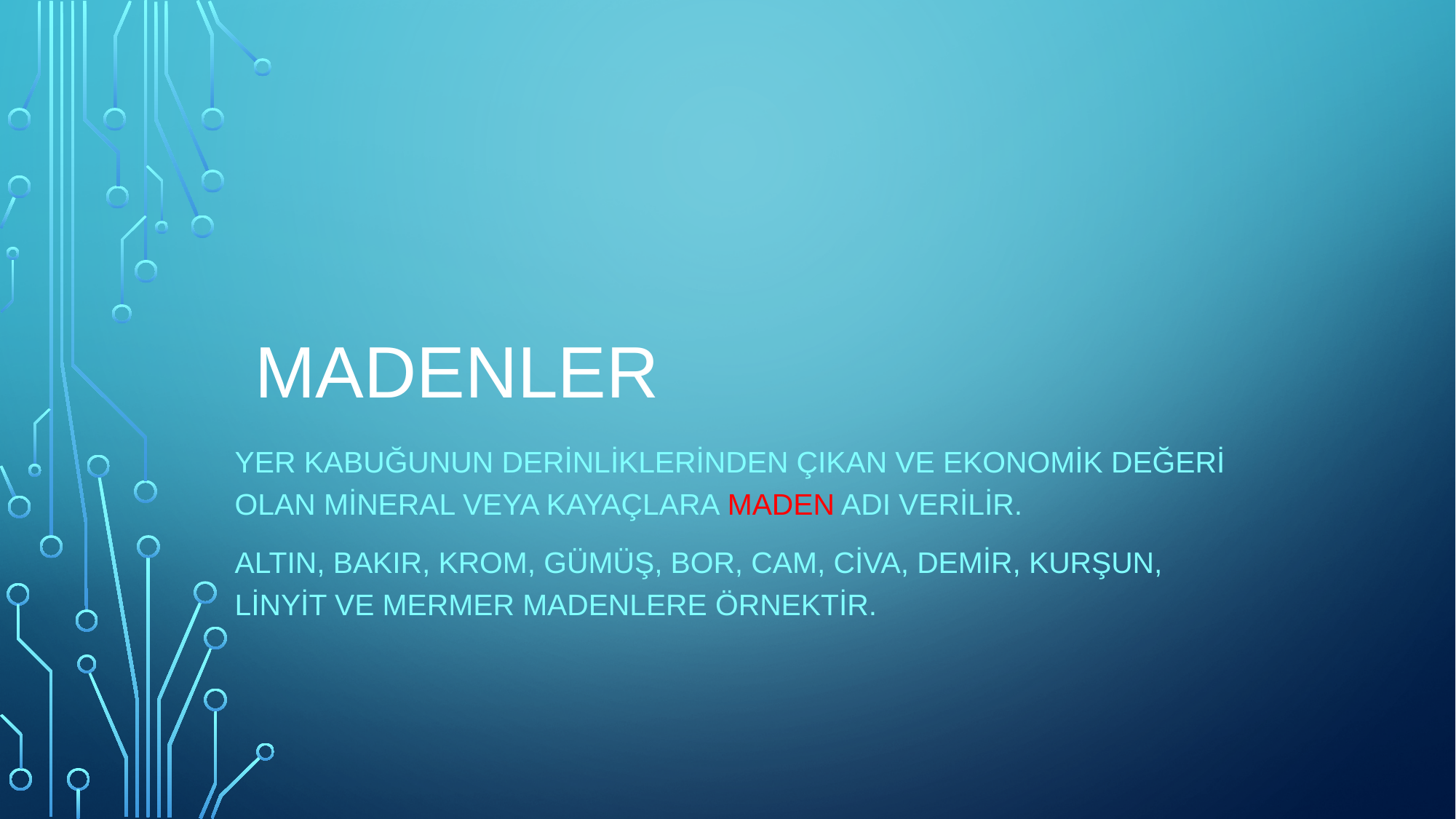

# madenler
Yer kabuğunun derinliklerinden çıkan ve ekonomik değeri olan mineral veya kayaçlara maden adı verilir.
Altın, bakır, krom, gümüş, bor, cam, civa, demir, kurşun, linyit ve mermer madenlere örnektir.